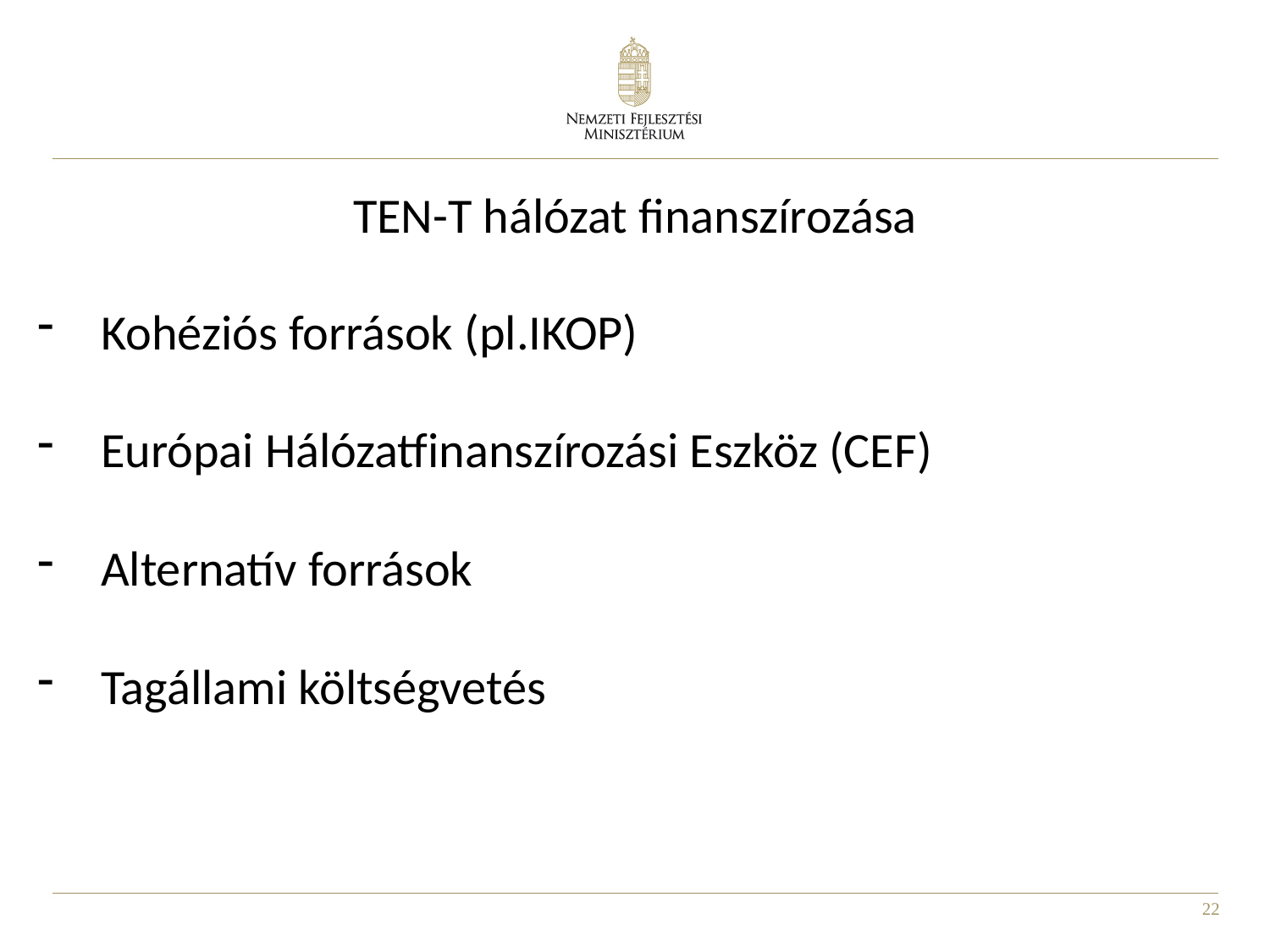

TEN-T hálózat finanszírozása
Kohéziós források (pl.IKOP)

Európai Hálózatfinanszírozási Eszköz (CEF)

Alternatív források

Tagállami költségvetés